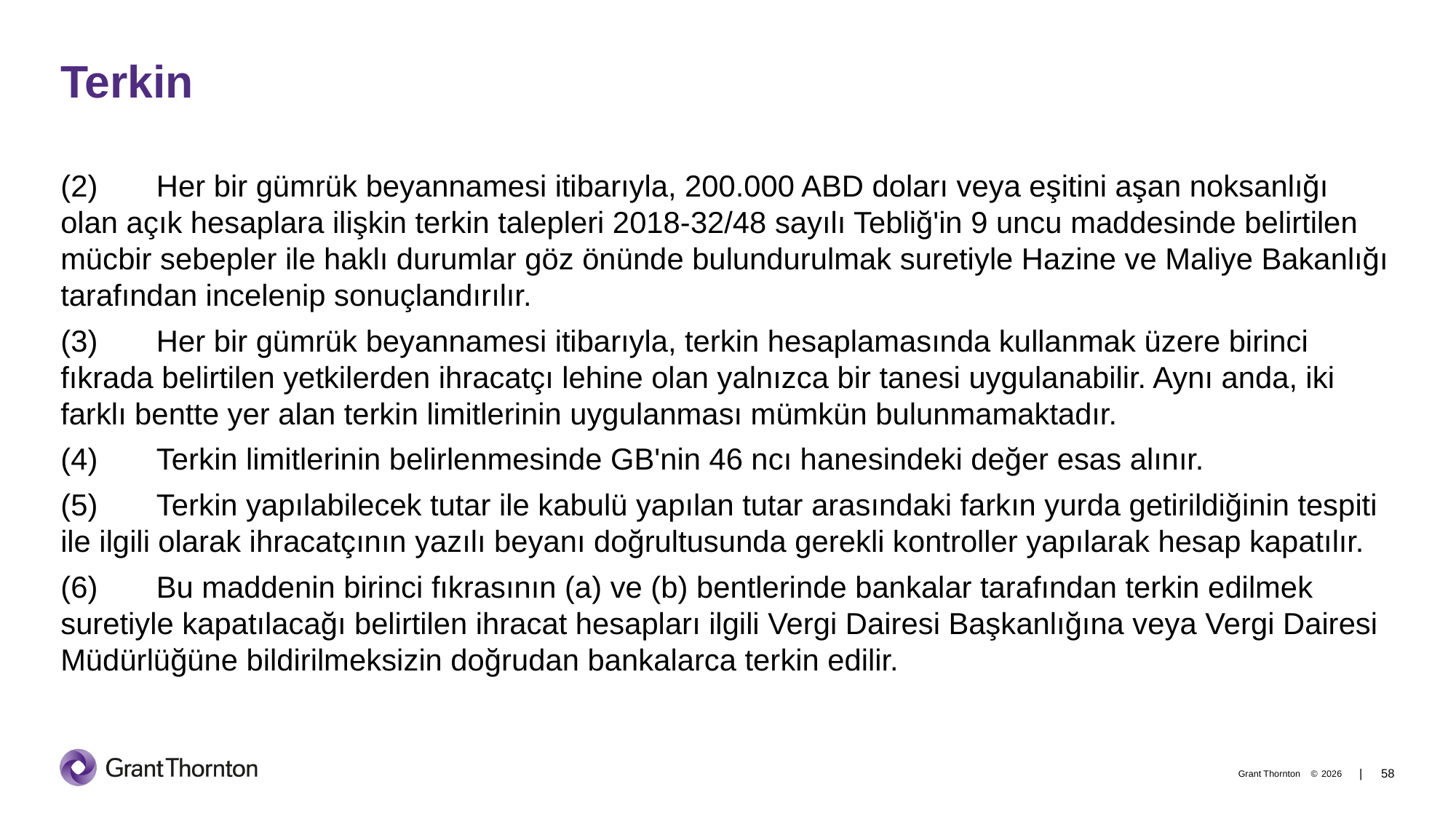

# Terkin
(2)       Her bir gümrük beyannamesi itibarıyla, 200.000 ABD doları veya eşitini aşan noksanlığı olan açık hesaplara ilişkin terkin talepleri 2018-32/48 sayılı Tebliğ'in 9 uncu maddesinde belirtilen mücbir sebepler ile haklı durumlar göz önünde bulundurulmak suretiyle Hazine ve Maliye Bakanlığı tarafından incelenip sonuçlandırılır.
(3)       Her bir gümrük beyannamesi itibarıyla, terkin hesaplamasında kullanmak üzere birinci fıkrada belirtilen yetkilerden ihracatçı lehine olan yalnızca bir tanesi uygulanabilir. Aynı anda, iki farklı bentte yer alan terkin limitlerinin uygulanması mümkün bulunmamaktadır.
(4)       Terkin limitlerinin belirlenmesinde GB'nin 46 ncı hanesindeki değer esas alınır.
(5)       Terkin yapılabilecek tutar ile kabulü yapılan tutar arasındaki farkın yurda getirildiğinin tespiti ile ilgili olarak ihracatçının yazılı beyanı doğrultusunda gerekli kontroller yapılarak hesap kapatılır.
(6)       Bu maddenin birinci fıkrasının (a) ve (b) bentlerinde bankalar tarafından terkin edilmek suretiyle kapatılacağı belirtilen ihracat hesapları ilgili Vergi Dairesi Başkanlığına veya Vergi Dairesi Müdürlüğüne bildirilmeksizin doğrudan bankalarca terkin edilir.
58